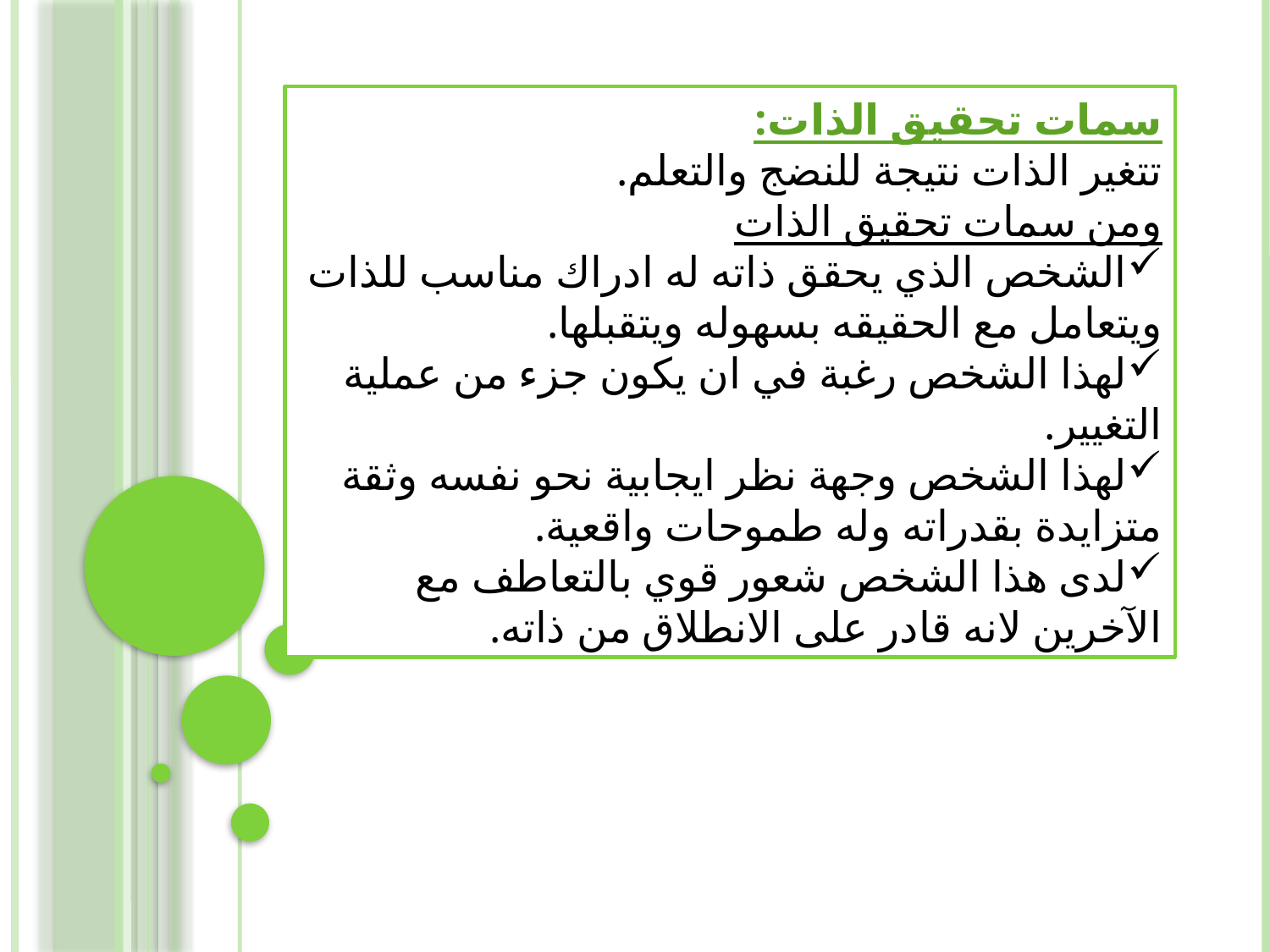

سمات تحقيق الذات:
تتغير الذات نتيجة للنضج والتعلم.
ومن سمات تحقيق الذات
الشخص الذي يحقق ذاته له ادراك مناسب للذات ويتعامل مع الحقيقه بسهوله ويتقبلها.
لهذا الشخص رغبة في ان يكون جزء من عملية التغيير.
لهذا الشخص وجهة نظر ايجابية نحو نفسه وثقة متزايدة بقدراته وله طموحات واقعية.
لدى هذا الشخص شعور قوي بالتعاطف مع الآخرين لانه قادر على الانطلاق من ذاته.